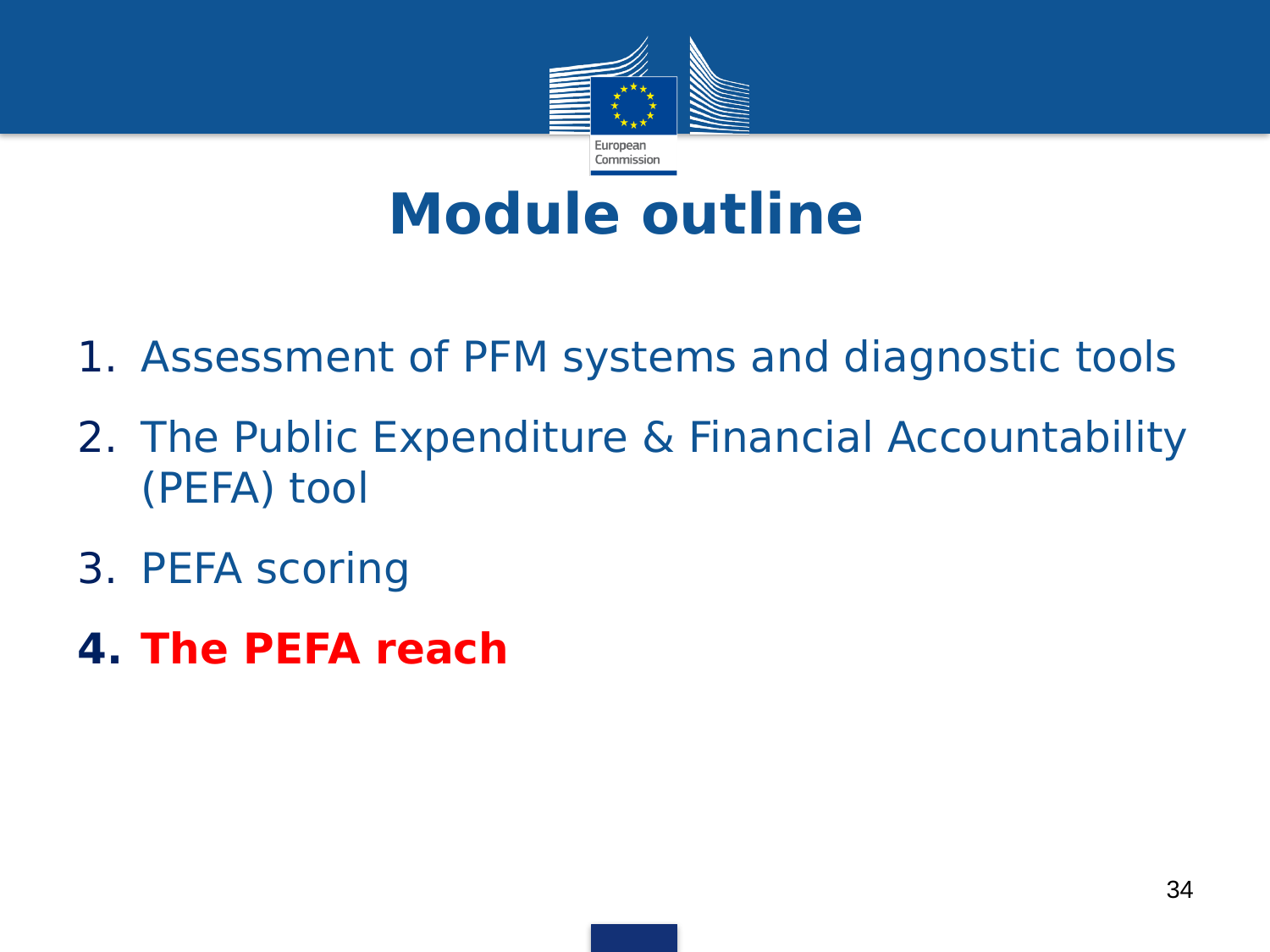

# Module outline
Assessment of PFM systems and diagnostic tools
The Public Expenditure & Financial Accountability (PEFA) tool
PEFA scoring
The PEFA reach

34